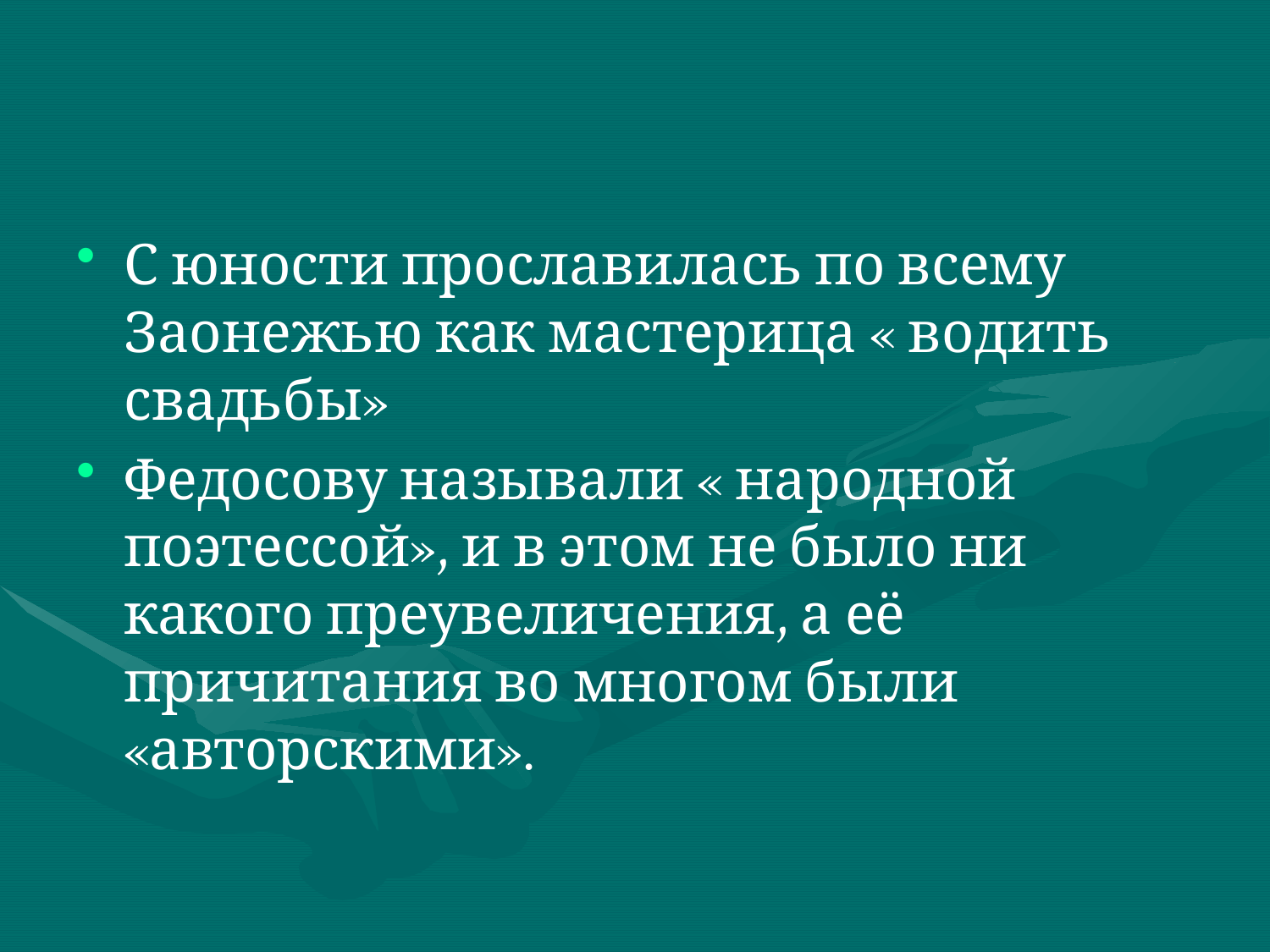

С юности прославилась по всему Заонежью как мастерица « водить свадьбы»
Федосову называли « народной поэтессой», и в этом не было ни какого преувеличения, а её причитания во многом были «авторскими».